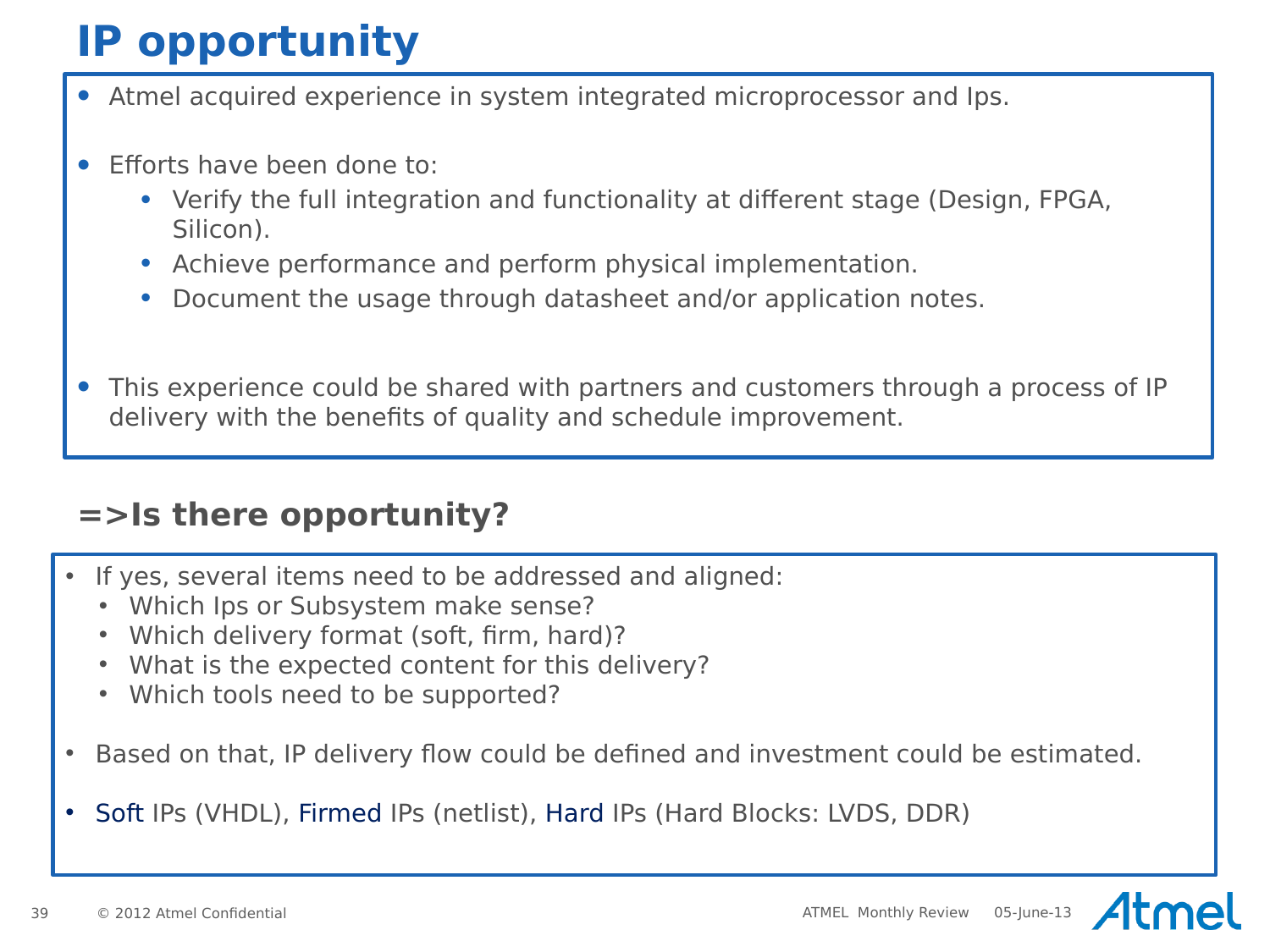

# IP opportunity
Atmel acquired experience in system integrated microprocessor and Ips.

Efforts have been done to:
Verify the full integration and functionality at different stage (Design, FPGA, Silicon).
Achieve performance and perform physical implementation.
Document the usage through datasheet and/or application notes.

This experience could be shared with partners and customers through a process of IP delivery with the benefits of quality and schedule improvement.

=>Is there opportunity?
If yes, several items need to be addressed and aligned:
Which Ips or Subsystem make sense?
Which delivery format (soft, firm, hard)?
What is the expected content for this delivery?
Which tools need to be supported?

Based on that, IP delivery flow could be defined and investment could be estimated.

Soft IPs (VHDL), Firmed IPs (netlist), Hard IPs (Hard Blocks: LVDS, DDR)

ATMEL  Monthly Review
05-June-13